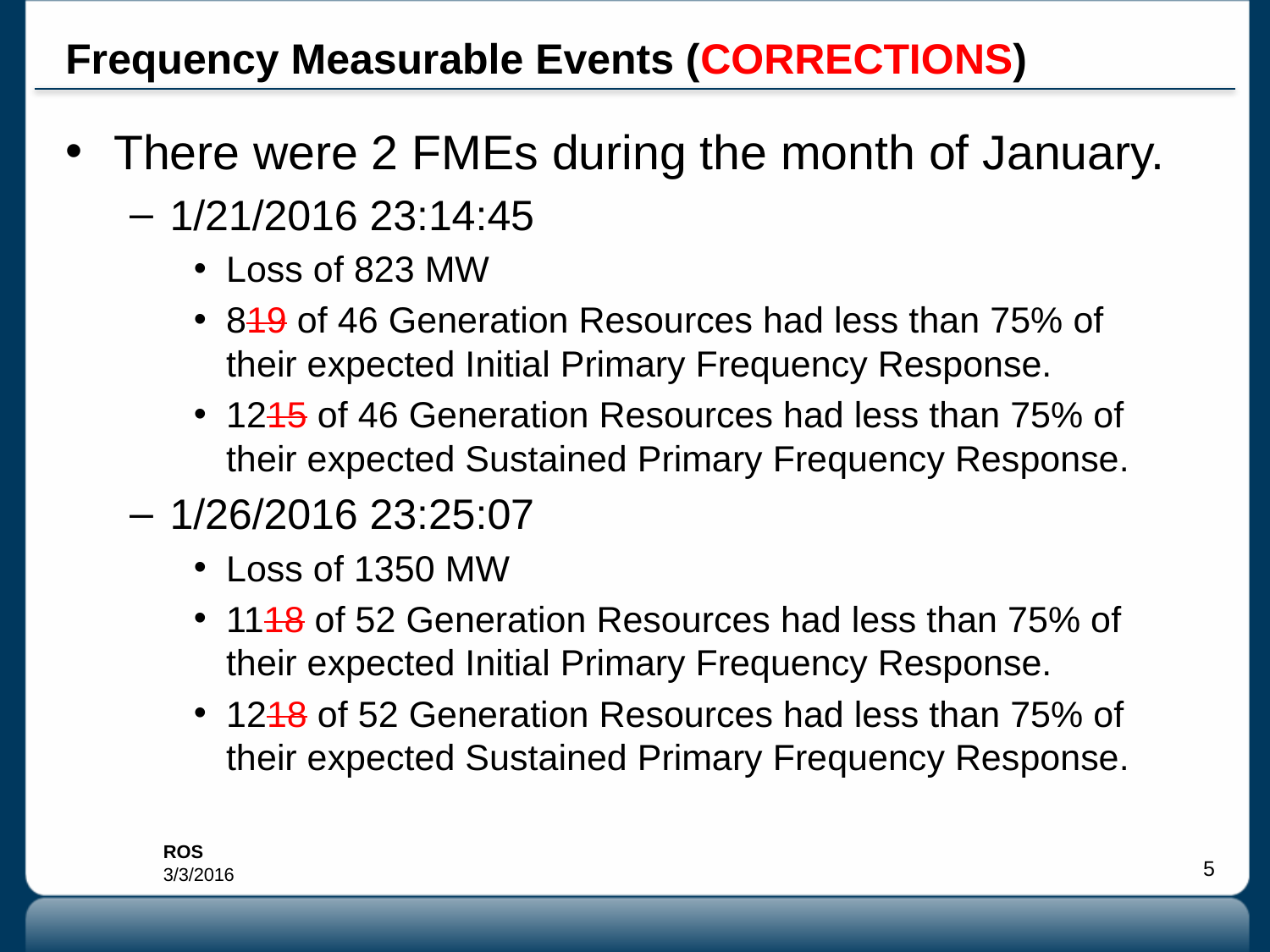

# Frequency Measurable Events (CORRECTIONS)
There were 2 FMEs during the month of January.
1/21/2016 23:14:45
Loss of 823 MW
819 of 46 Generation Resources had less than 75% of their expected Initial Primary Frequency Response.
1215 of 46 Generation Resources had less than 75% of their expected Sustained Primary Frequency Response.
1/26/2016 23:25:07
Loss of 1350 MW
1118 of 52 Generation Resources had less than 75% of their expected Initial Primary Frequency Response.
1218 of 52 Generation Resources had less than 75% of their expected Sustained Primary Frequency Response.